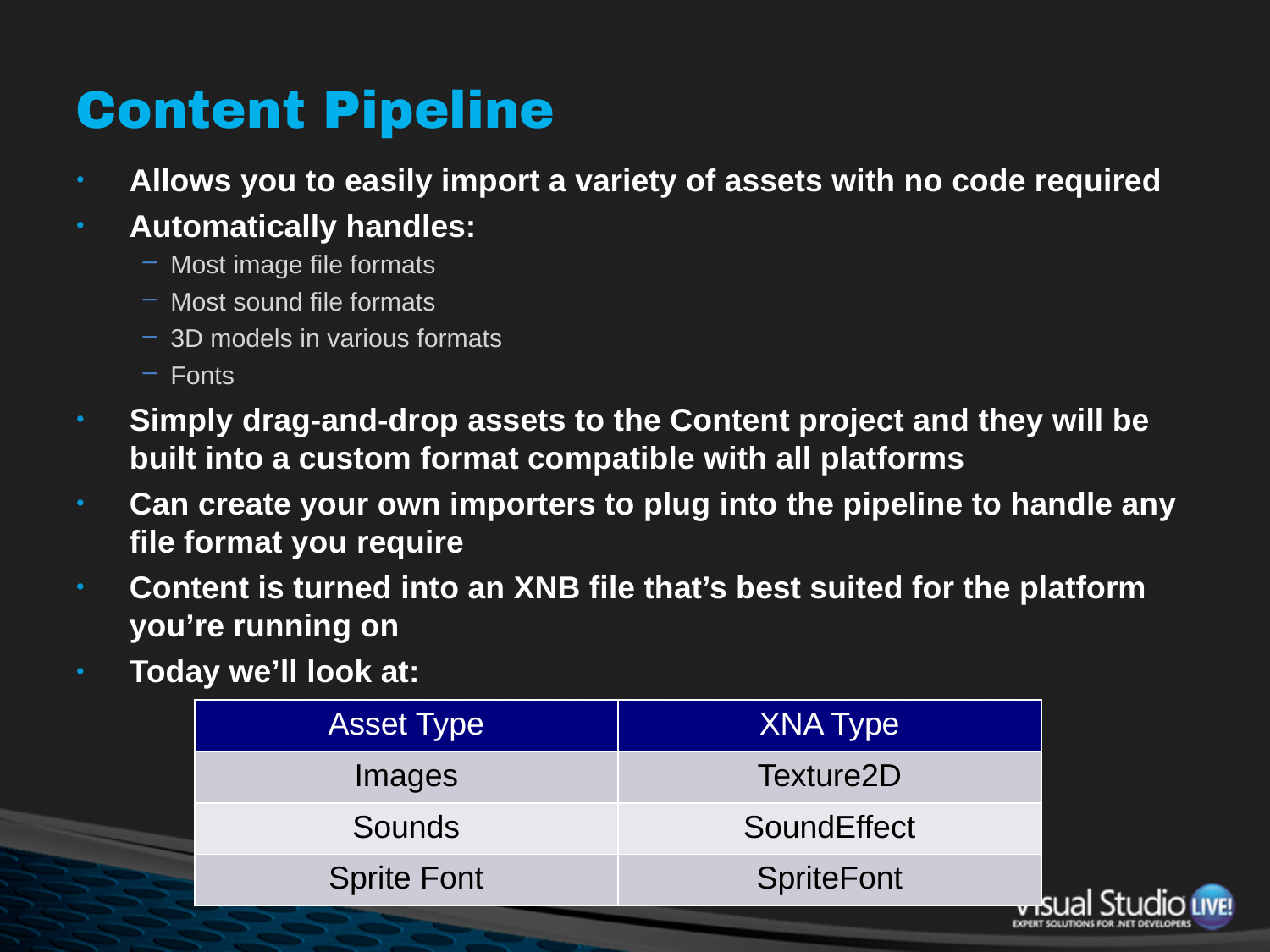

# Content Pipeline
Allows you to easily import a variety of assets with no code required
Automatically handles:
Most image file formats
Most sound file formats
3D models in various formats
Fonts
Simply drag-and-drop assets to the Content project and they will be built into a custom format compatible with all platforms
Can create your own importers to plug into the pipeline to handle any file format you require
Content is turned into an XNB file that’s best suited for the platform you’re running on
Today we’ll look at:

| Asset Type | XNA Type |
| --- | --- |
| Images | Texture2D |
| Sounds | SoundEffect |
| Sprite Font | SpriteFont |